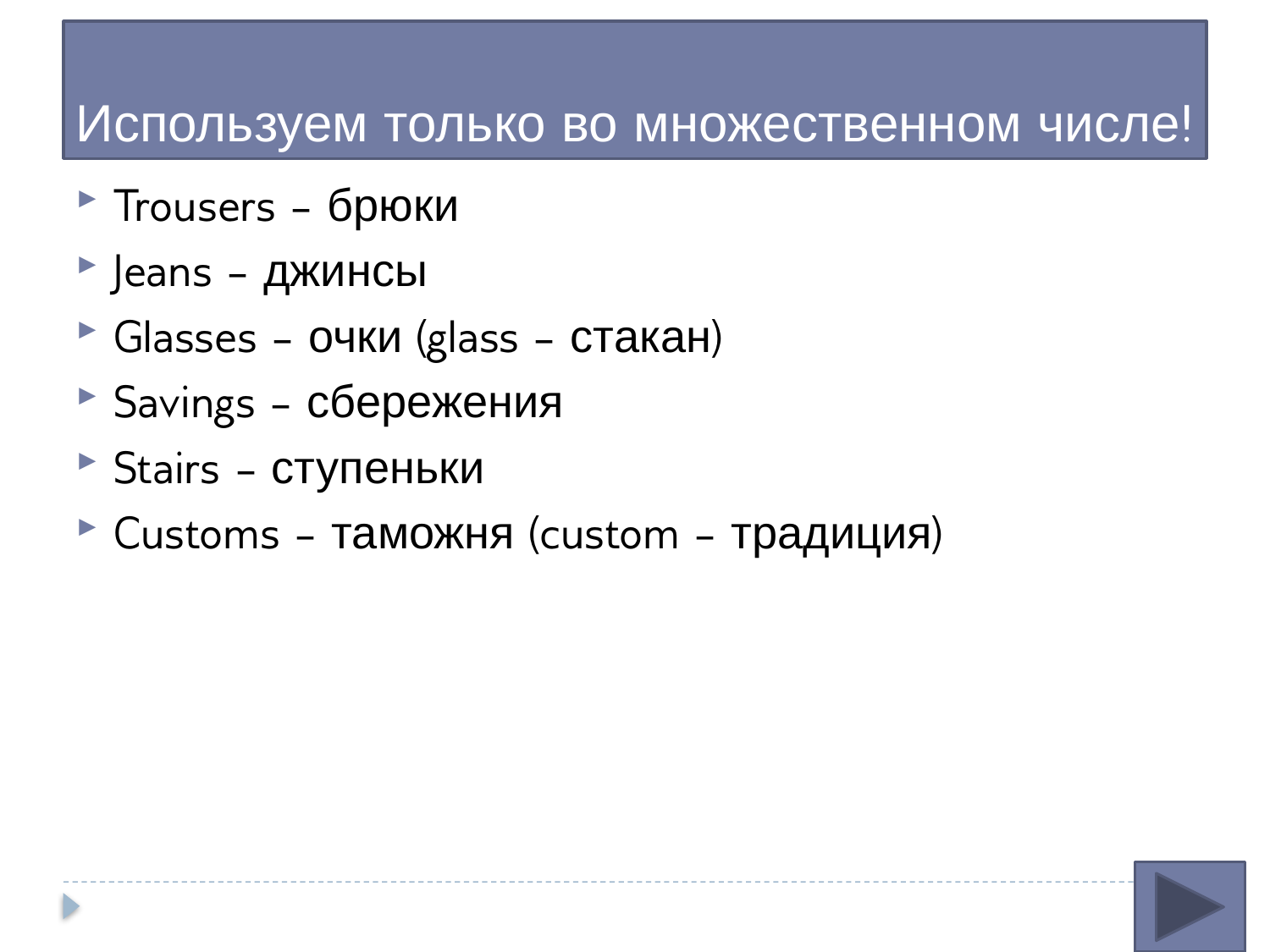

# Используем только во множественном числе!
Trousers – брюки
Jeans – джинсы
Glasses – очки (glass – стакан)
Savings – сбережения
Stairs – ступеньки
Customs – таможня (custom – традиция)